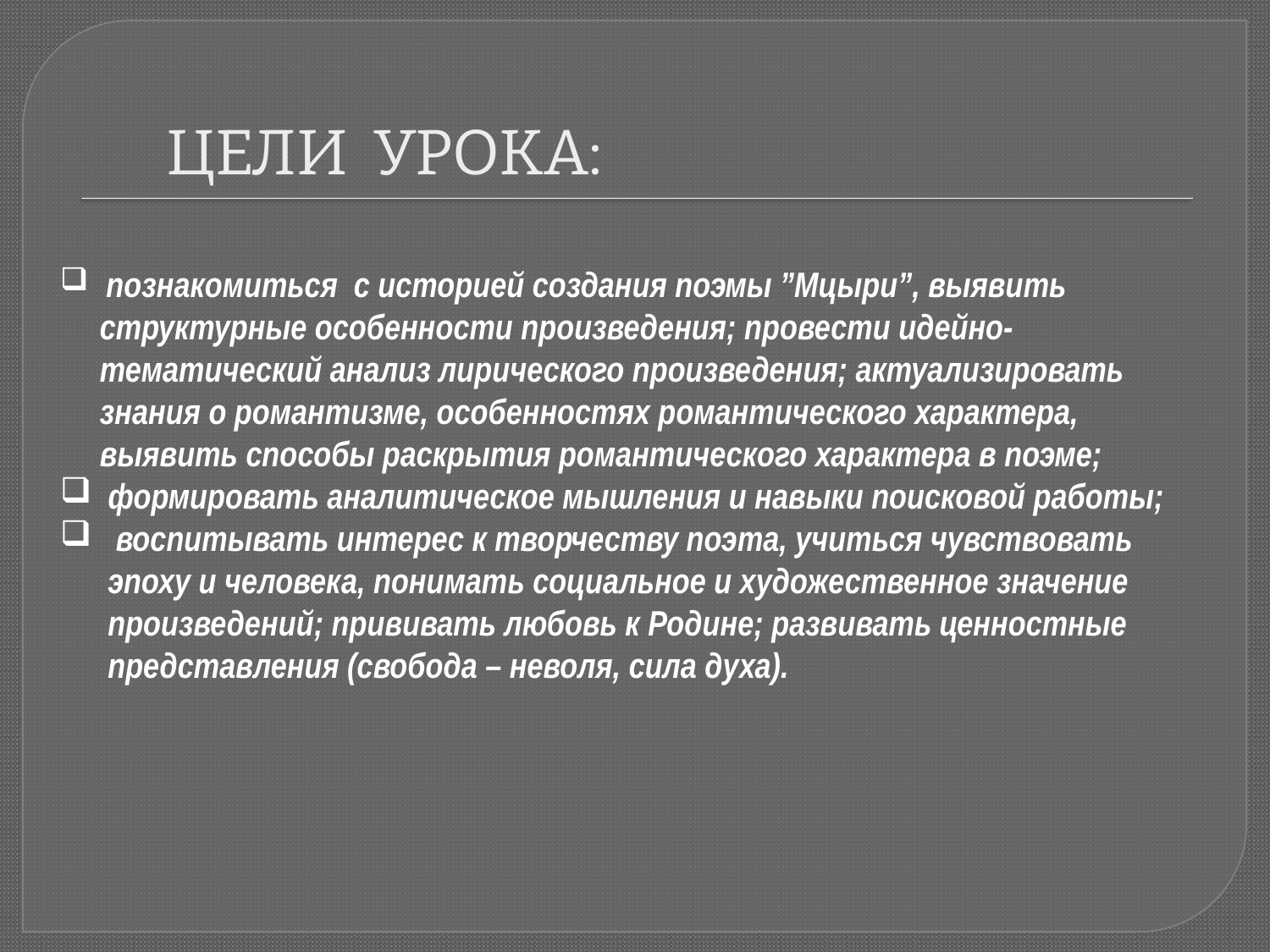

# ЦЕЛИ  УРОКА:
 познакомиться  с историей создания поэмы ”Мцыри”, выявить структурные особенности произведения; провести идейно-тематический анализ лирического произведения; актуализировать знания о романтизме, особенностях романтического характера, выявить способы раскрытия романтического характера в поэме;
 формировать аналитическое мышления и навыки поисковой работы;
 воспитывать интерес к творчеству поэта, учиться чувствовать эпоху и человека, понимать социальное и художественное значение произведений; прививать любовь к Родине; развивать ценностные представления (свобода – неволя, сила духа).